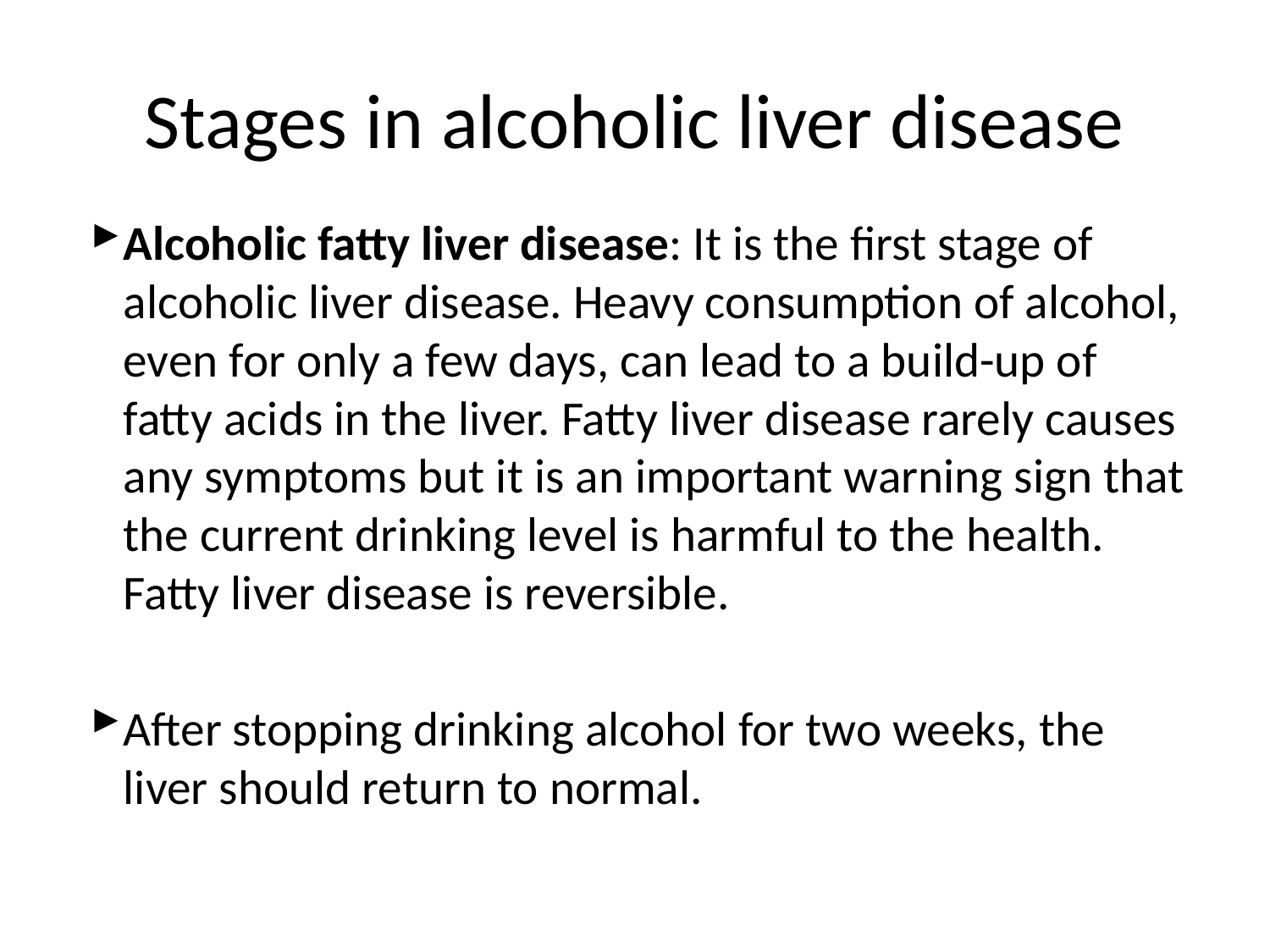

# Stages in alcoholic liver disease
Alcoholic fatty liver disease: It is the first stage of alcoholic liver disease. Heavy consumption of alcohol, even for only a few days, can lead to a build-up of fatty acids in the liver. Fatty liver disease rarely causes any symptoms but it is an important warning sign that the current drinking level is harmful to the health. Fatty liver disease is reversible.

After stopping drinking alcohol for two weeks, the liver should return to normal.